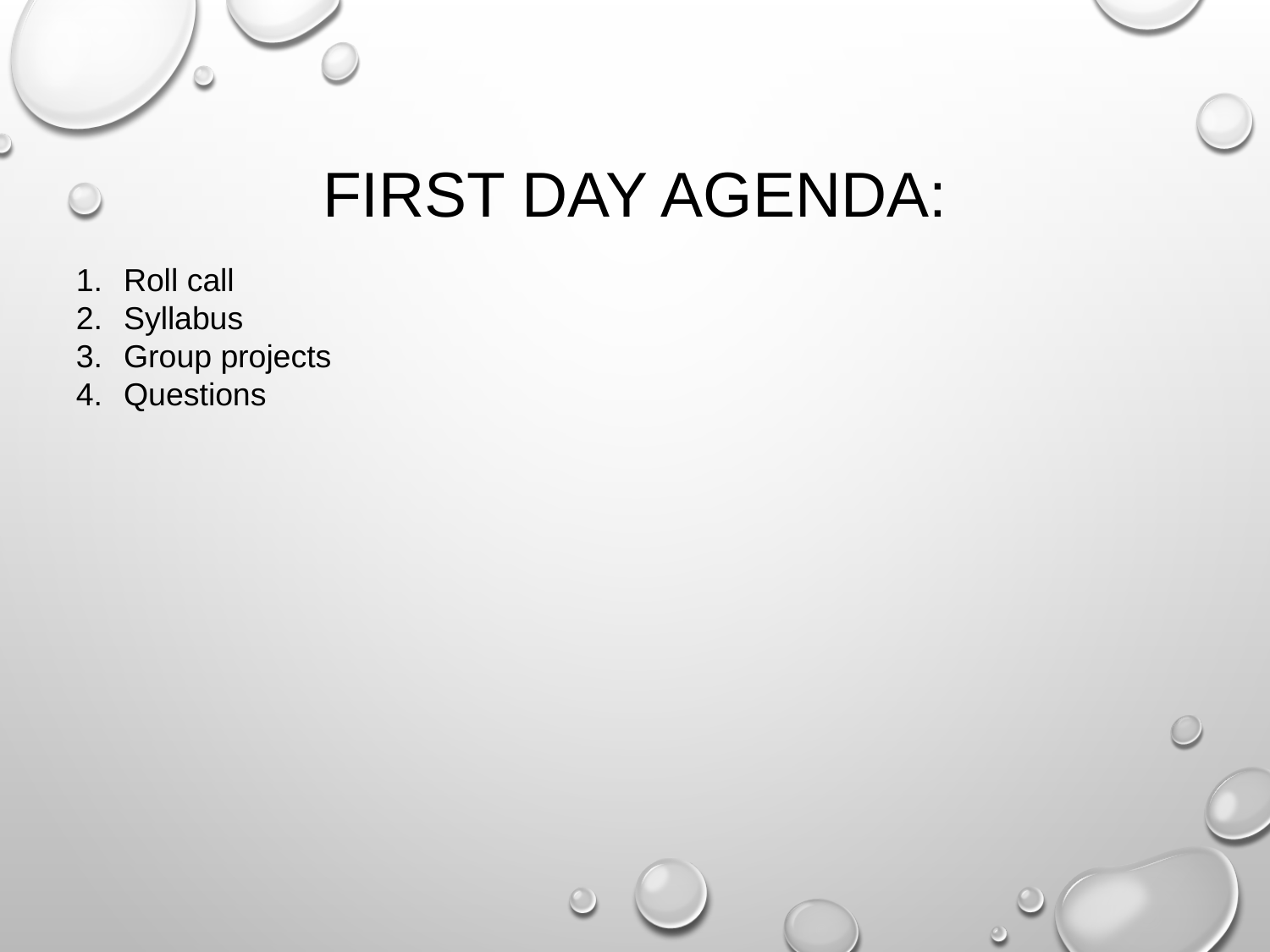

# First Day Agenda:
Roll call
Syllabus
Group projects
Questions